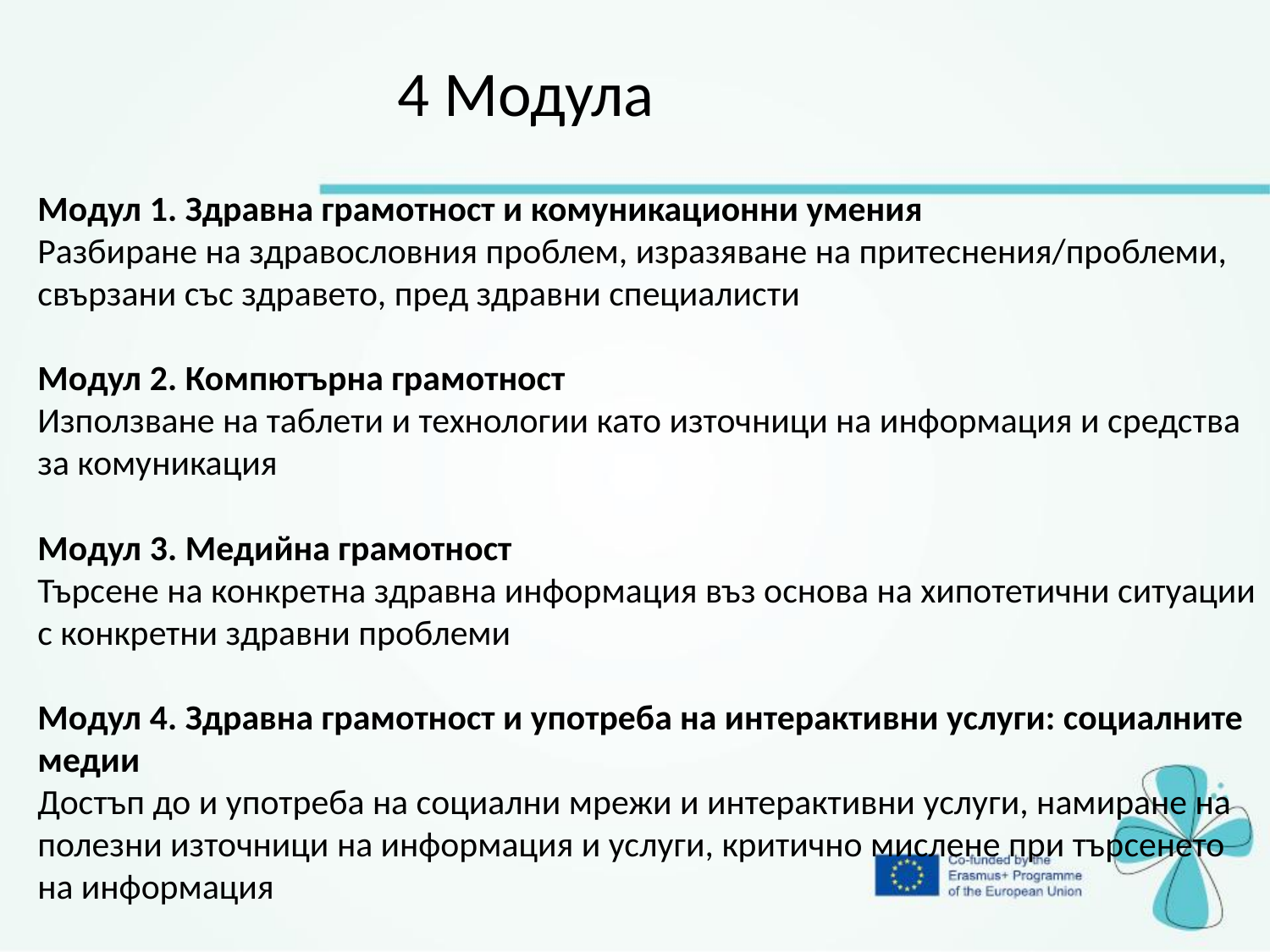

4 Модула
Модул 1. Здравна грамотност и комуникационни умения
Разбиране на здравословния проблем, изразяване на притеснения/проблеми, свързани със здравето, пред здравни специалисти

Модул 2. Компютърна грамотност
Използване на таблети и технологии като източници на информация и средства за комуникация

Модул 3. Медийна грамотност
Търсене на конкретна здравна информация въз основа на хипотетични ситуации с конкретни здравни проблеми

Модул 4. Здравна грамотност и употреба на интерактивни услуги: социалните медии
Достъп до и употреба на социални мрежи и интерактивни услуги, намиране на полезни източници на информация и услуги, критично мислене при търсенето на информация